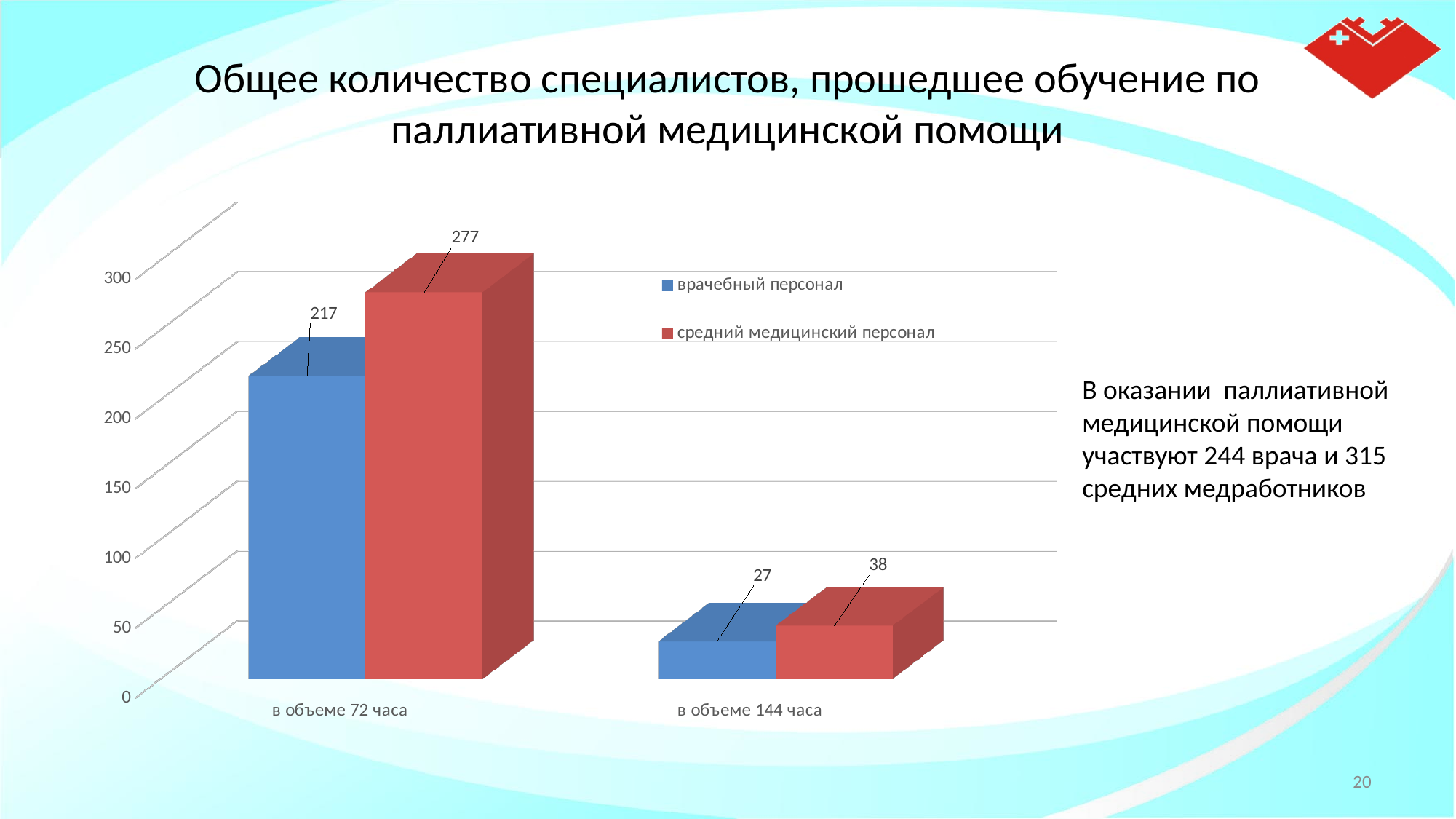

# Общее количество специалистов, прошедшее обучение по паллиативной медицинской помощи

[unsupported chart]

В оказании  паллиативной медицинской помощи
участвуют 244 врача и 315 средних медработников
20